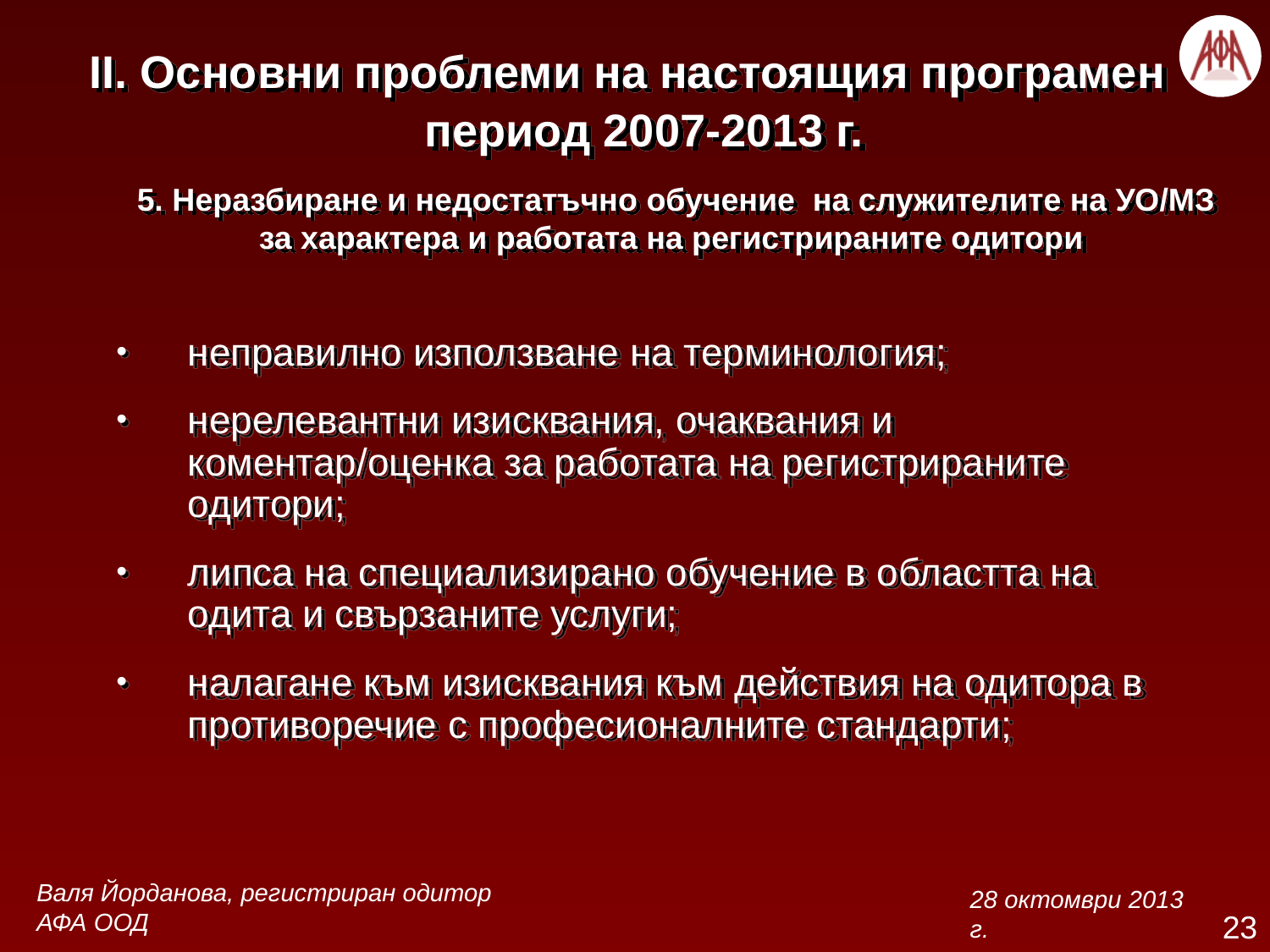

# II. Основни проблеми на настоящия програмен период 2007-2013 г. 5. Неразбиране и недостатъчно обучение  на служителите на УО/МЗ за характера и работата на регистрираните одитори
неправилно използване на терминология;
нерелевантни изисквания, очаквания и коментар/оценка за работата на регистрираните одитори;
липса на специализирано обучение в областта на одита и свързаните услуги;
налагане към изисквания към действия на одитора в противоречие с професионалните стандарти;